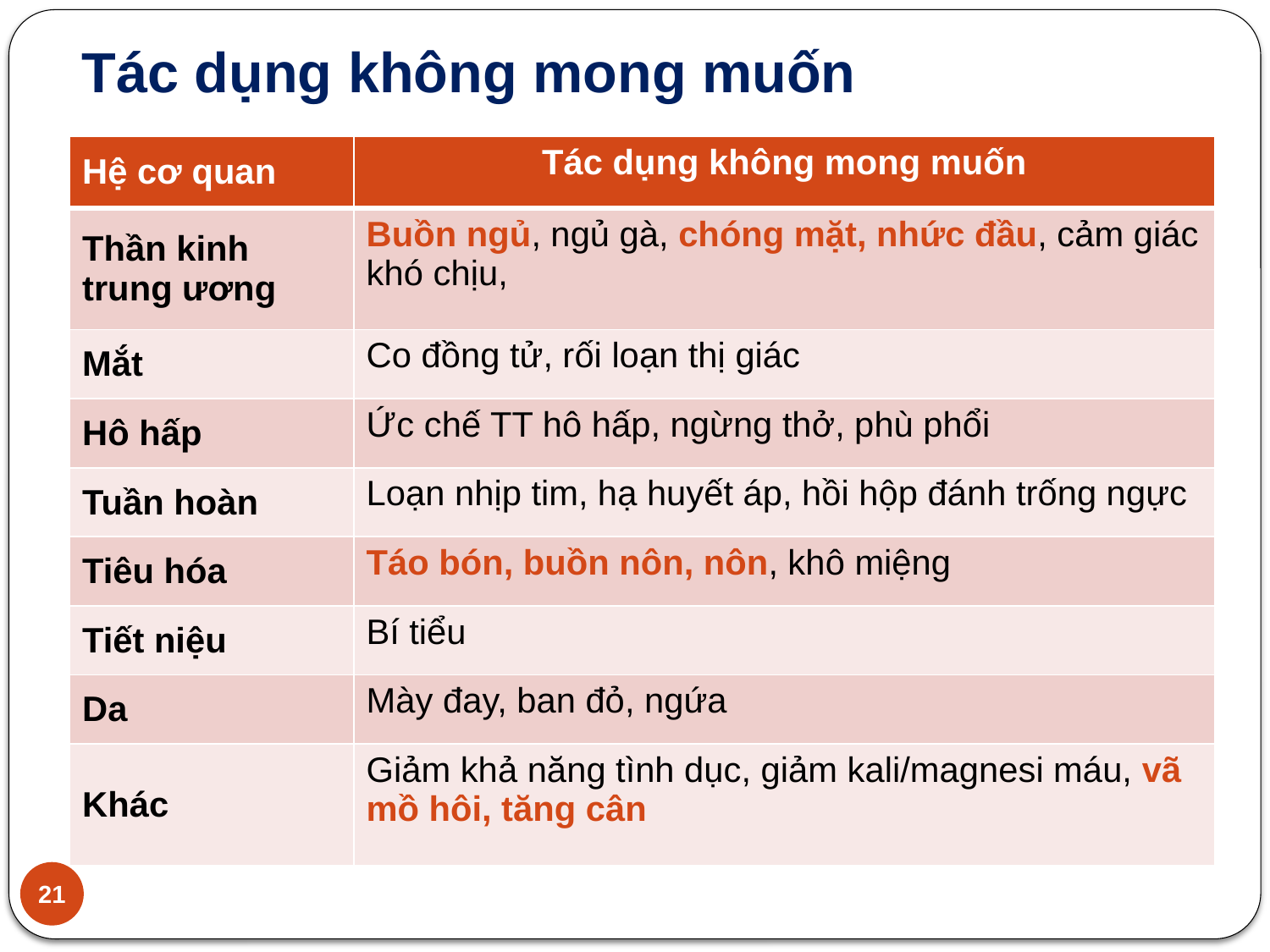

Tác dụng không mong muốn
| Hệ cơ quan | Tác dụng không mong muốn |
| --- | --- |
| Thần kinh trung ương | Buồn ngủ, ngủ gà, chóng mặt, nhức đầu, cảm giác khó chịu, |
| Mắt | Co đồng tử, rối loạn thị giác |
| Hô hấp | Ức chế TT hô hấp, ngừng thở, phù phổi |
| Tuần hoàn | Loạn nhịp tim, hạ huyết áp, hồi hộp đánh trống ngực |
| Tiêu hóa | Táo bón, buồn nôn, nôn, khô miệng |
| Tiết niệu | Bí tiểu |
| Da | Mày đay, ban đỏ, ngứa |
| Khác | Giảm khả năng tình dục, giảm kali/magnesi máu, vã mồ hôi, tăng cân |
21